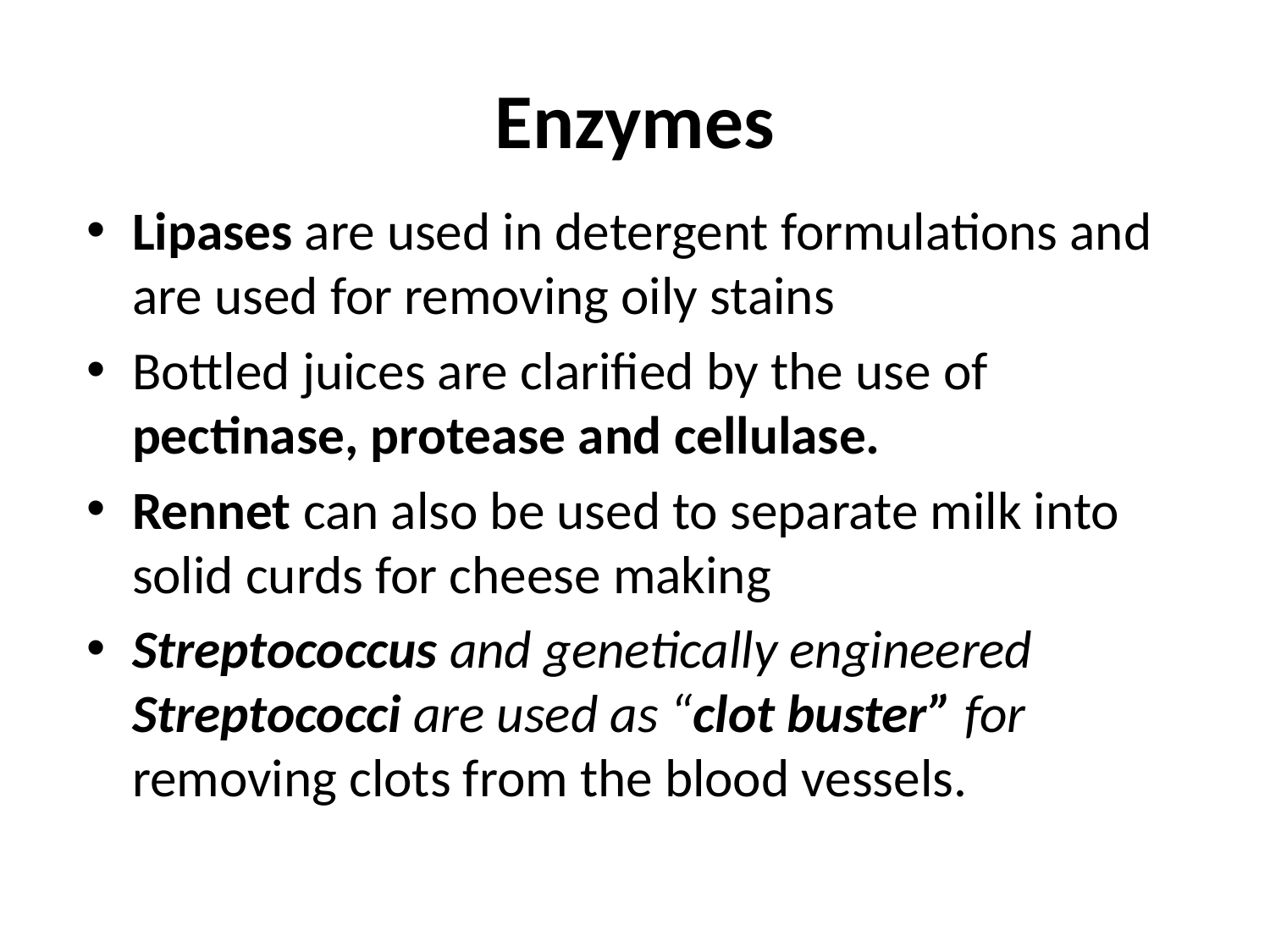

# Enzymes
Lipases are used in detergent formulations and are used for removing oily stains
Bottled juices are clarified by the use of pectinase, protease and cellulase.
Rennet can also be used to separate milk into solid curds for cheese making
Streptococcus and genetically engineered Streptococci are used as “clot buster” for removing clots from the blood vessels.